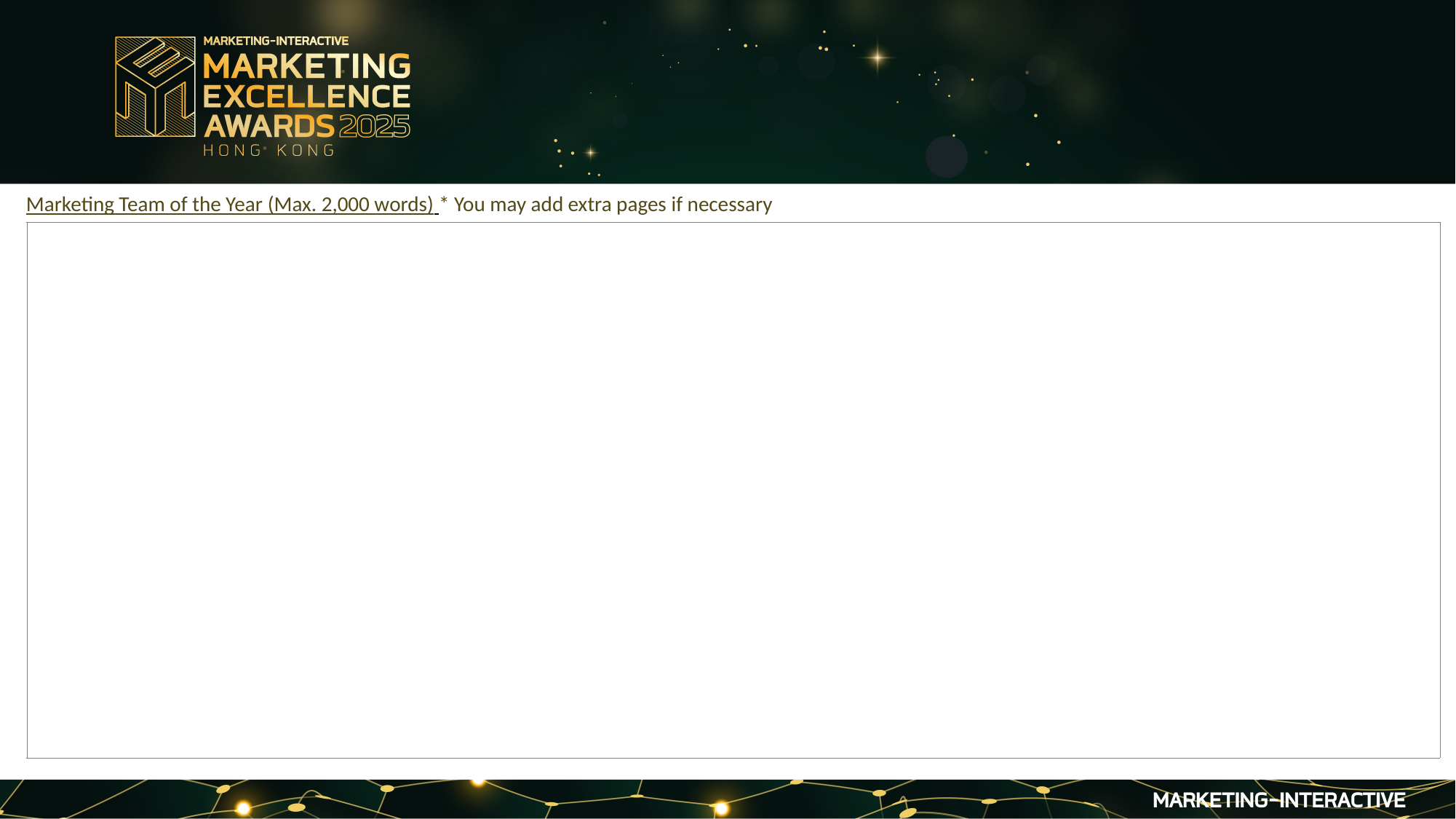

Marketing Team of the Year (Max. 2,000 words) * You may add extra pages if necessary
|  |
| --- |